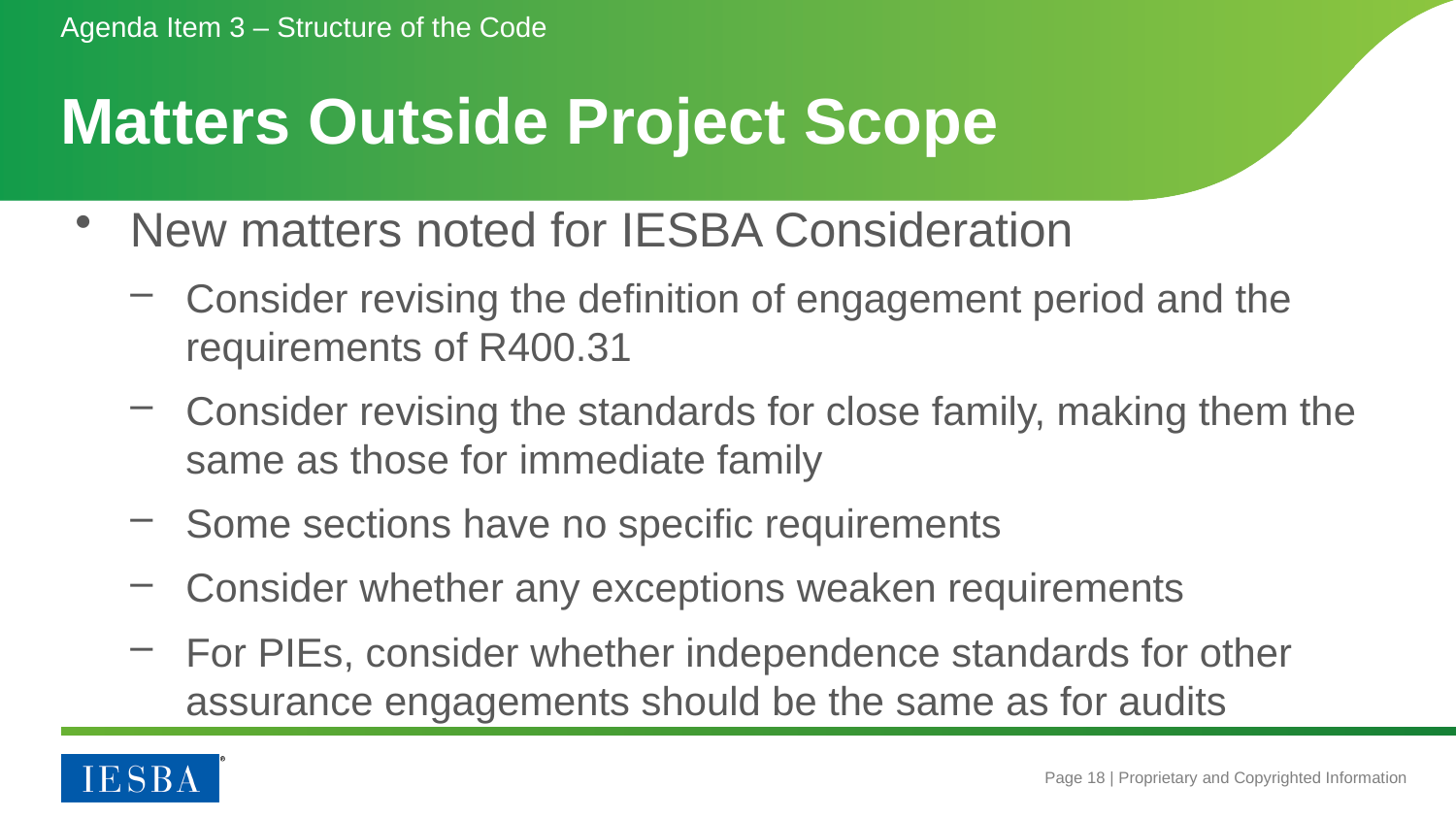

Agenda Item 3 – Structure of the Code
# Matters Outside Project Scope
New matters noted for IESBA Consideration
Consider revising the definition of engagement period and the requirements of R400.31
Consider revising the standards for close family, making them the same as those for immediate family
Some sections have no specific requirements
Consider whether any exceptions weaken requirements
For PIEs, consider whether independence standards for other assurance engagements should be the same as for audits